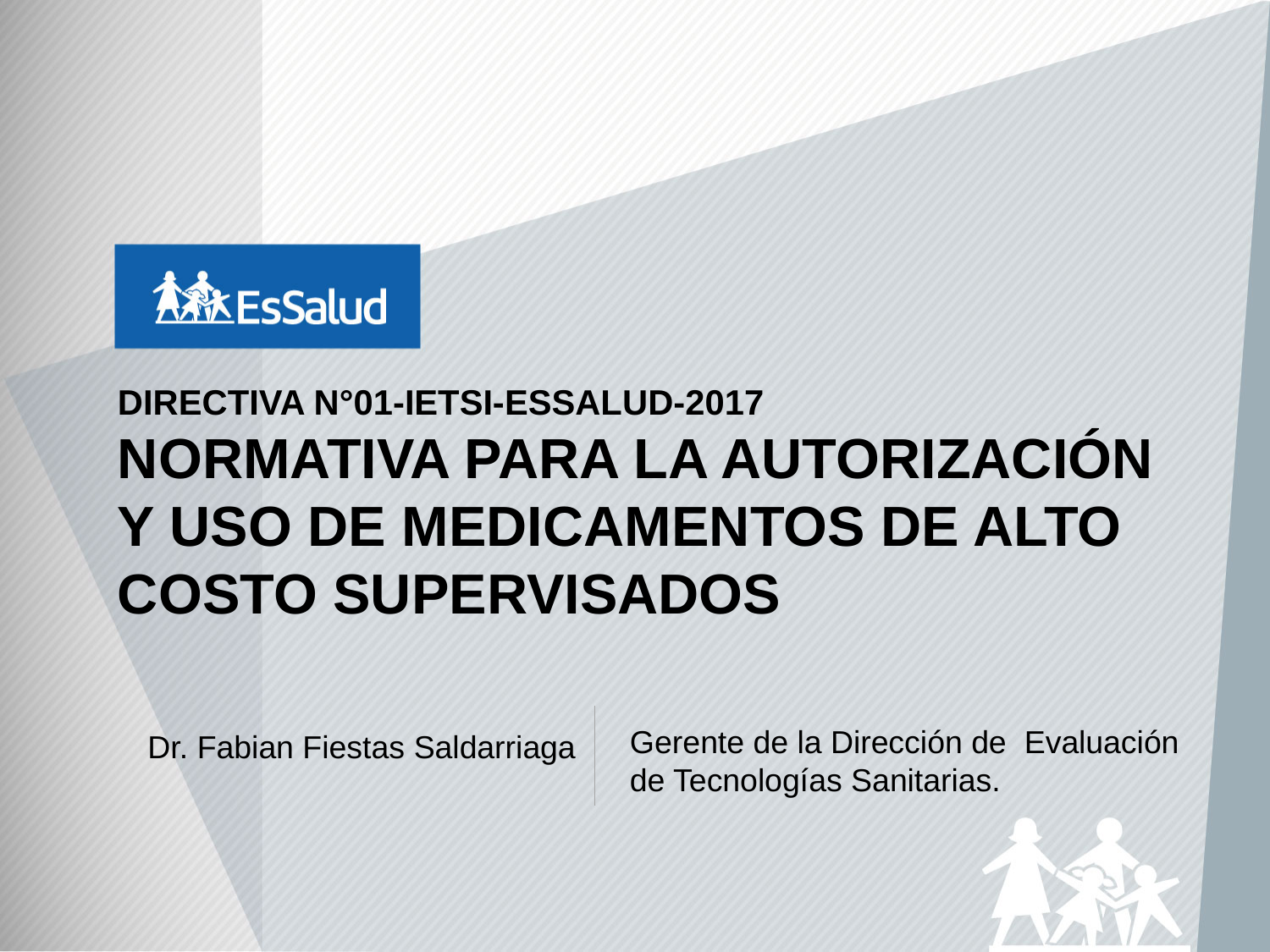

# DIRECTIVA N°01-IETSI-ESSALUD-2017 NORMATIVA PARA LA AUTORIZACIÓN Y USO DE MEDICAMENTOS DE ALTO COSTO SUPERVISADOS

Dr. Fabian Fiestas Saldarriaga
Gerente de la Dirección de  Evaluación de Tecnologías Sanitarias.